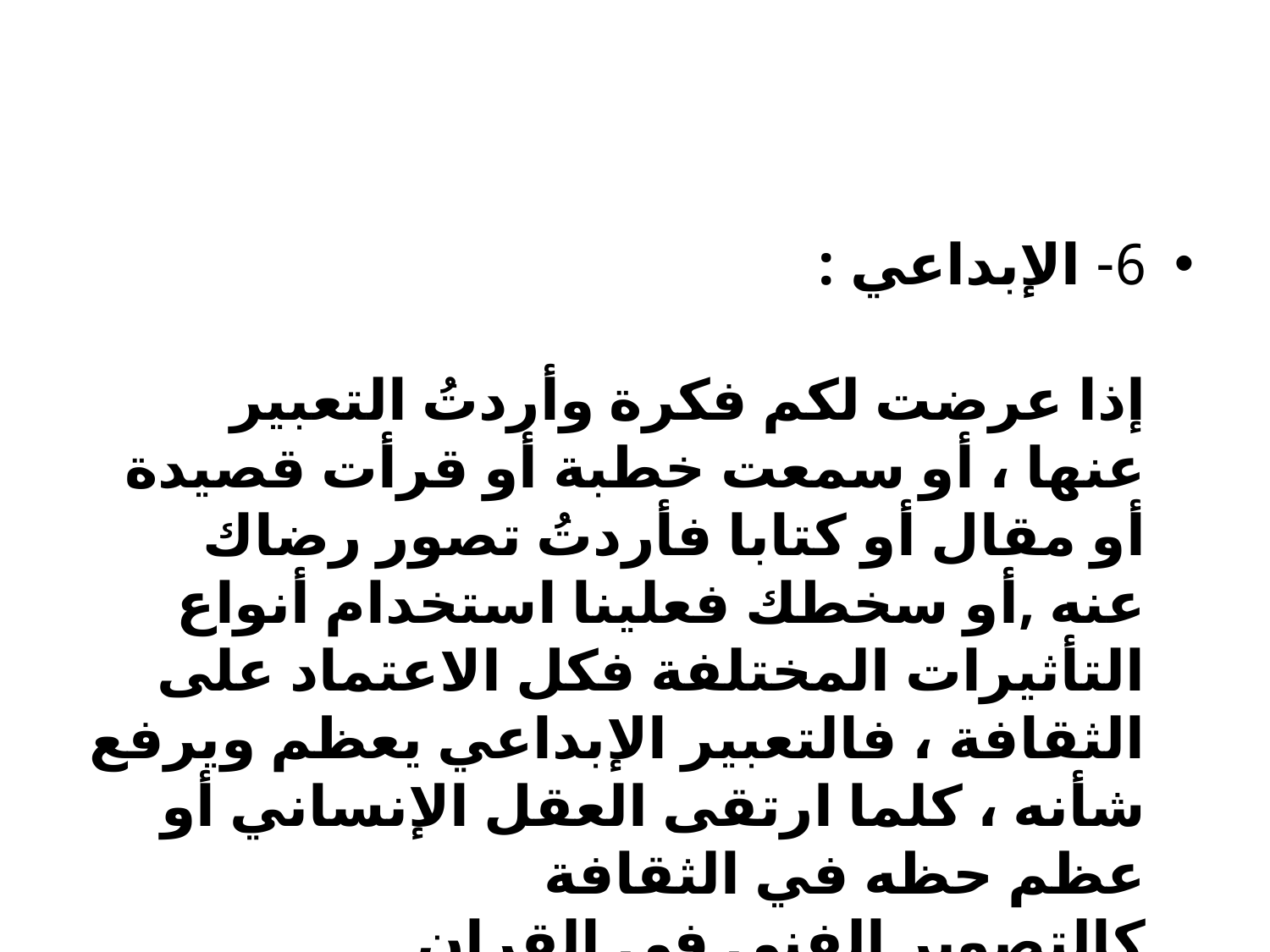

#
6- الإبداعي : 
إذا عرضت لكم فكرة وأردتُ التعبير عنها ، أو سمعت خطبة أو قرأت قصيدة أو مقال أو كتابا فأردتُ تصور رضاك عنه ,أو سخطك فعلينا استخدام أنواع التأثيرات المختلفة فكل الاعتماد على الثقافة ، فالتعبير الإبداعي يعظم ويرفع شأنه ، كلما ارتقى العقل الإنساني أو عظم حظه في الثقافة 
كالتصوير الفني في القران .